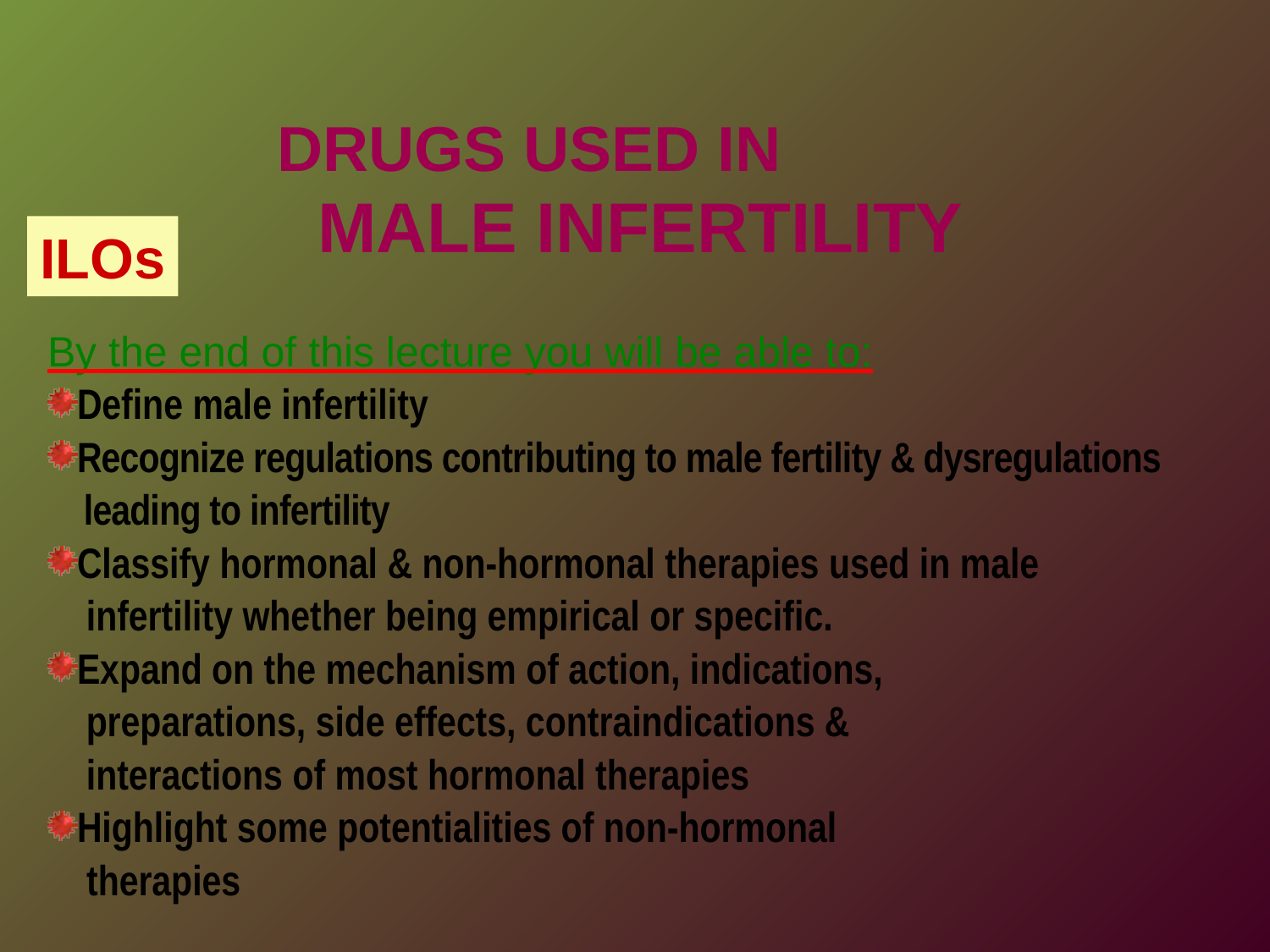

DRUGS USED IN
MALE INFERTILITY
ILOs
By the end of this lecture you will be able to:
Define male infertility
Recognize regulations contributing to male fertility & dysregulations
    leading to infertility
Classify hormonal & non-hormonal therapies used in male
    infertility whether being empirical or specific.
Expand on the mechanism of action, indications,
    preparations, side effects, contraindications &
    interactions of most hormonal therapies
Highlight some potentialities of non-hormonal
    therapies